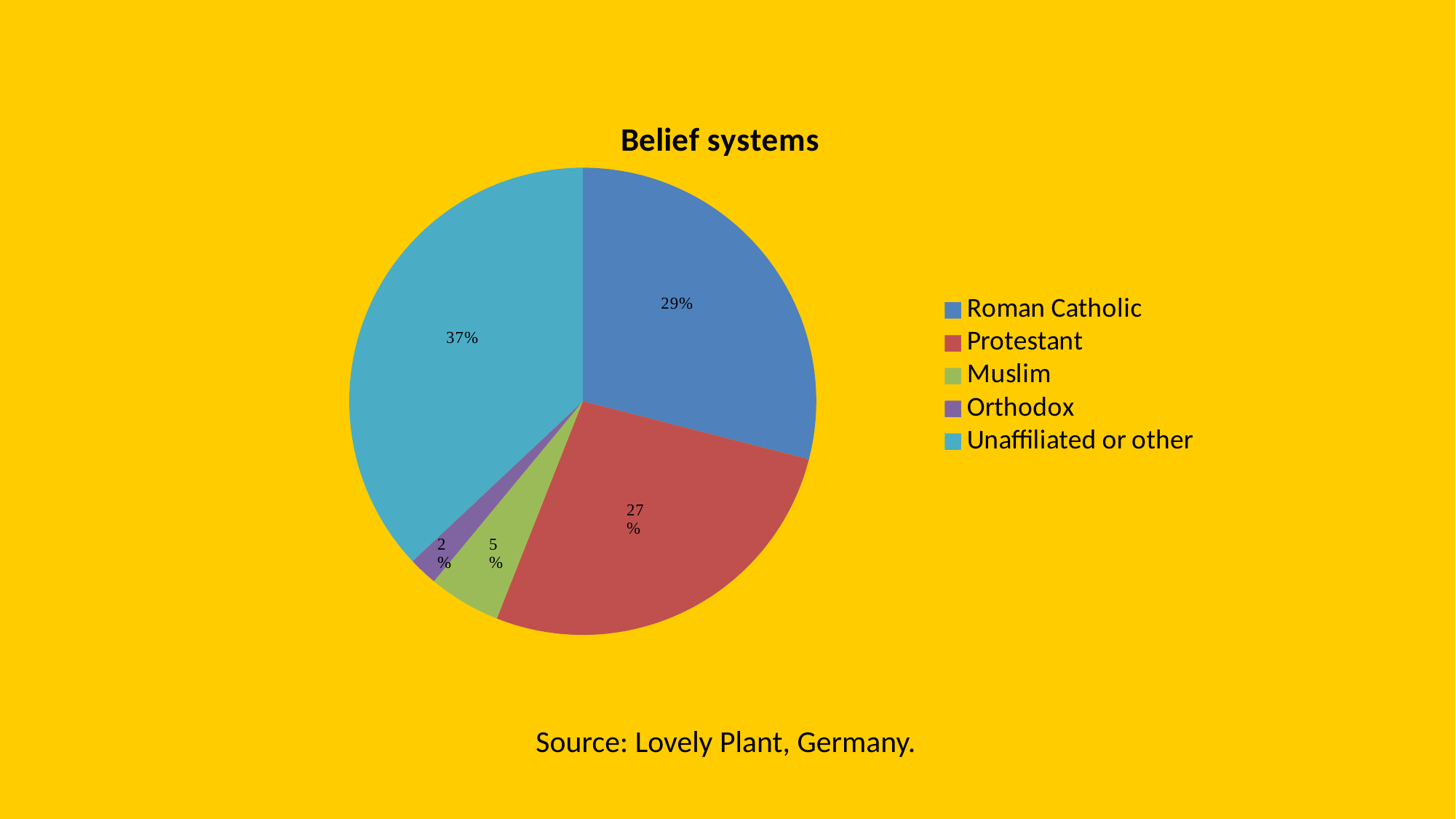

### Chart:

| Category | Belief systems |
|---|---|
| Roman Catholic | 29.0 |
| Protestant | 27.0 |
| Muslim | 5.0 |
| Orthodox | 2.0 |
| Unaffiliated or other | 37.0 |
# Source: Lovely Plant, Germany.